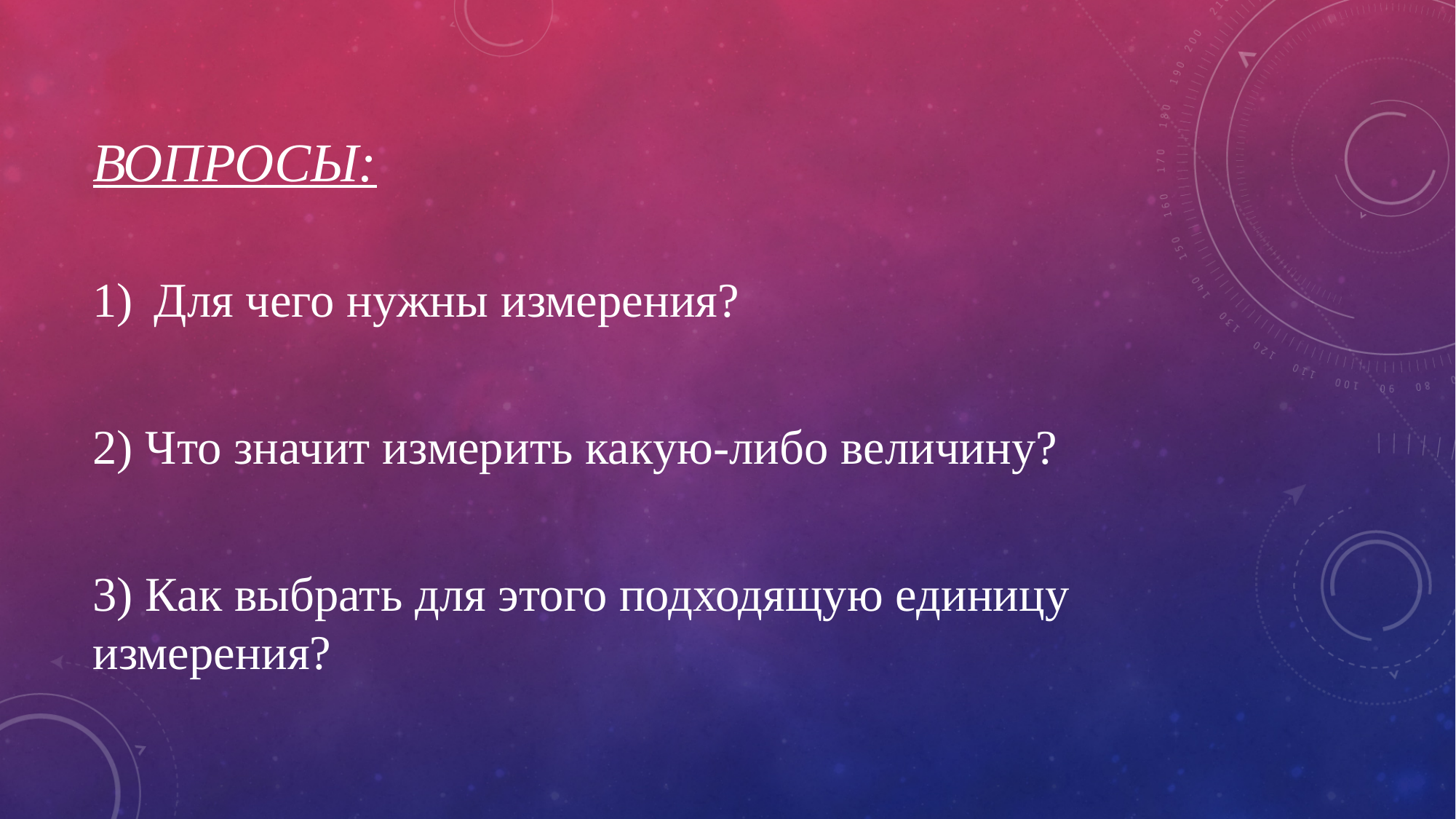

# Вопросы:
Для чего нужны измерения?

2) Что значит измерить какую-либо величину?

3) Как выбрать для этого подходящую единицу измерения?